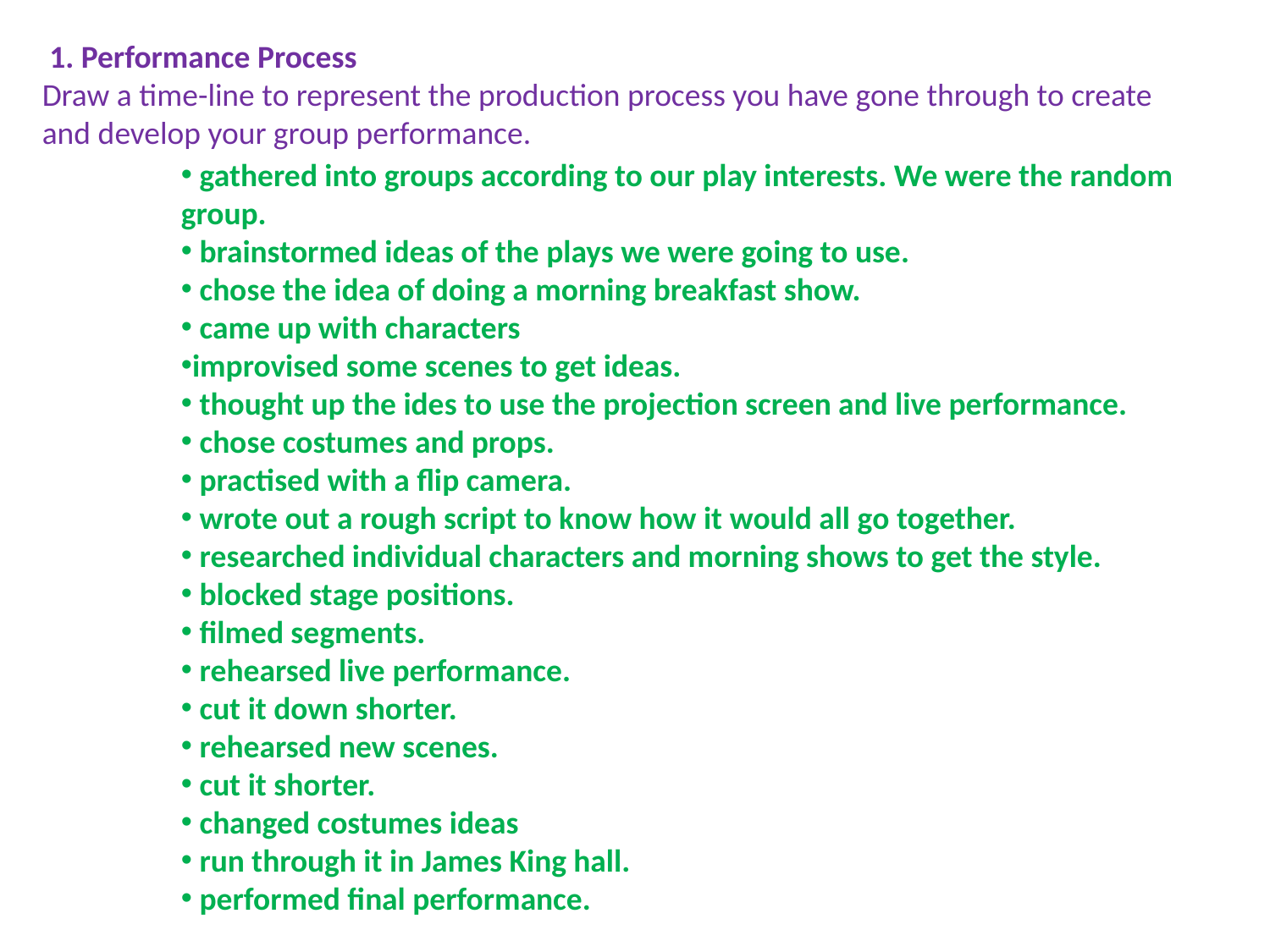

1. Performance Process
Draw a time-line to represent the production process you have gone through to create and develop your group performance.
 gathered into groups according to our play interests. We were the random group.
 brainstormed ideas of the plays we were going to use.
 chose the idea of doing a morning breakfast show.
 came up with characters
improvised some scenes to get ideas.
 thought up the ides to use the projection screen and live performance.
 chose costumes and props.
 practised with a flip camera.
 wrote out a rough script to know how it would all go together.
 researched individual characters and morning shows to get the style.
 blocked stage positions.
 filmed segments.
 rehearsed live performance.
 cut it down shorter.
 rehearsed new scenes.
 cut it shorter.
 changed costumes ideas
 run through it in James King hall.
 performed final performance.